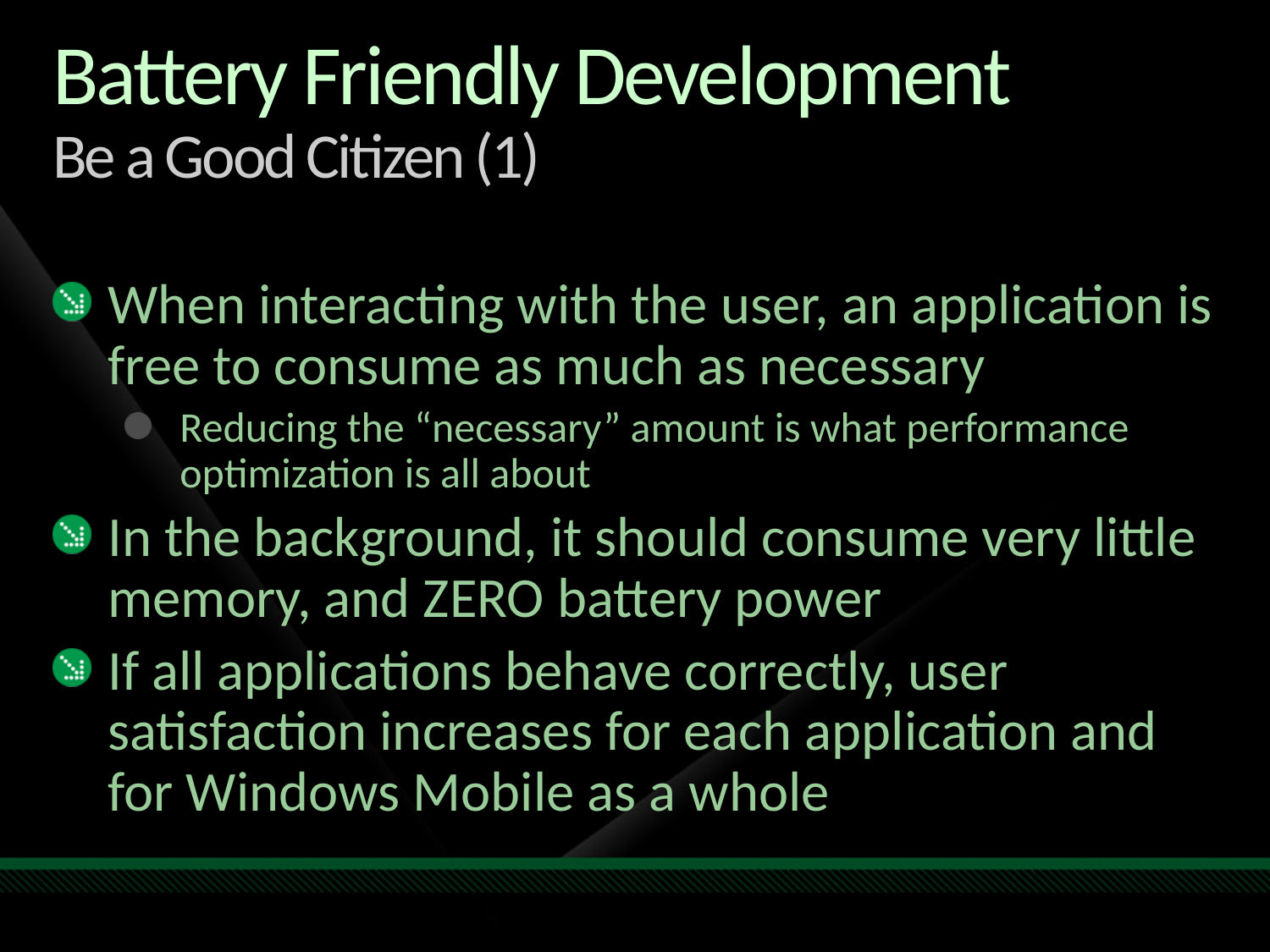

# Battery Friendly Development Be a Good Citizen (1)

When interacting with the user, an application is free to consume as much as necessary
Reducing the “necessary” amount is what performance optimization is all about
In the background, it should consume very little memory, and ZERO battery power
If all applications behave correctly, user satisfaction increases for each application and for Windows Mobile as a whole